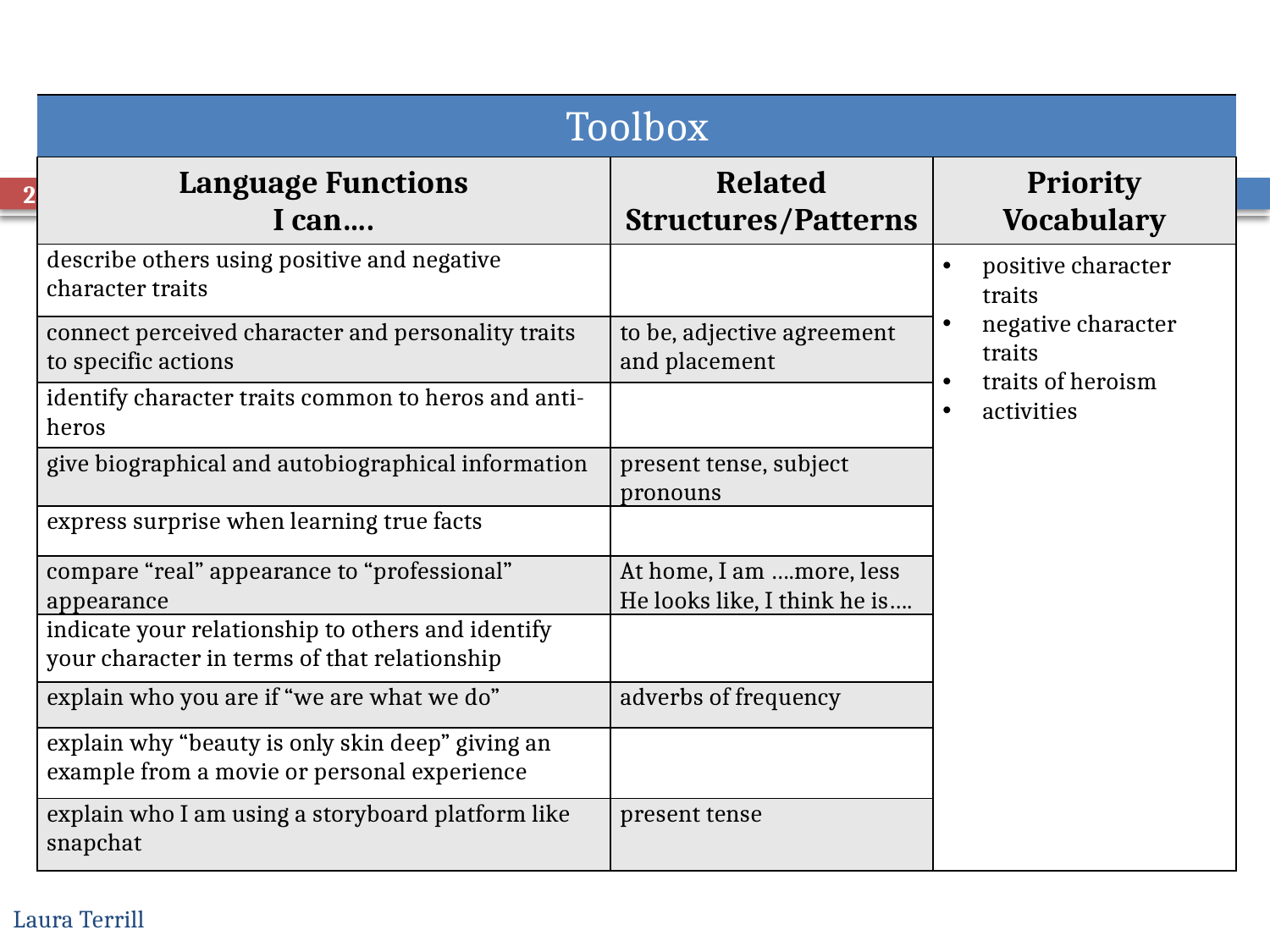

| Toolbox |  |  |
| --- | --- | --- |
| Language Functions I can…. | Related Structures/Patterns | Priority Vocabulary |
| describe others using positive and negative character traits |  | positive character traits negative character traits traits of heroism activities |
| connect perceived character and personality traits to specific actions | to be, adjective agreement and placement |  |
| identify character traits common to heros and anti-heros |  |  |
| give biographical and autobiographical information | present tense, subject pronouns |  |
| express surprise when learning true facts |  |  |
| compare “real” appearance to “professional” appearance | At home, I am ….more, less He looks like, I think he is…. |  |
| indicate your relationship to others and identify your character in terms of that relationship |  |  |
| explain who you are if “we are what we do” | adverbs of frequency |  |
| explain why “beauty is only skin deep” giving an example from a movie or personal experience |  |  |
| explain who I am using a storyboard platform like snapchat | present tense |  |
21
Laura Terrill